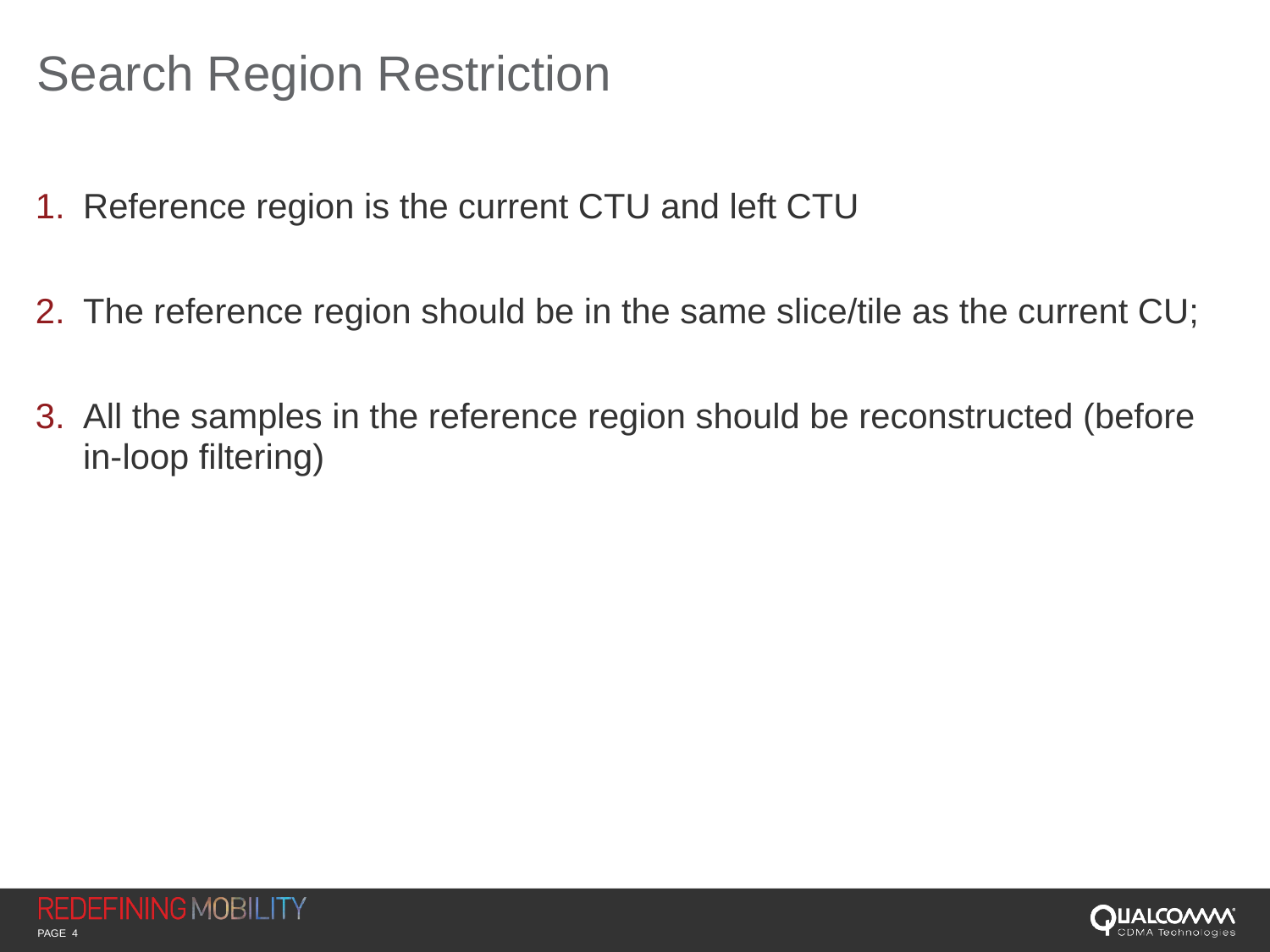

# Search Region Restriction

Reference region is the current CTU and left CTU

The reference region should be in the same slice/tile as the current CU;

All the samples in the reference region should be reconstructed (before in-loop filtering)